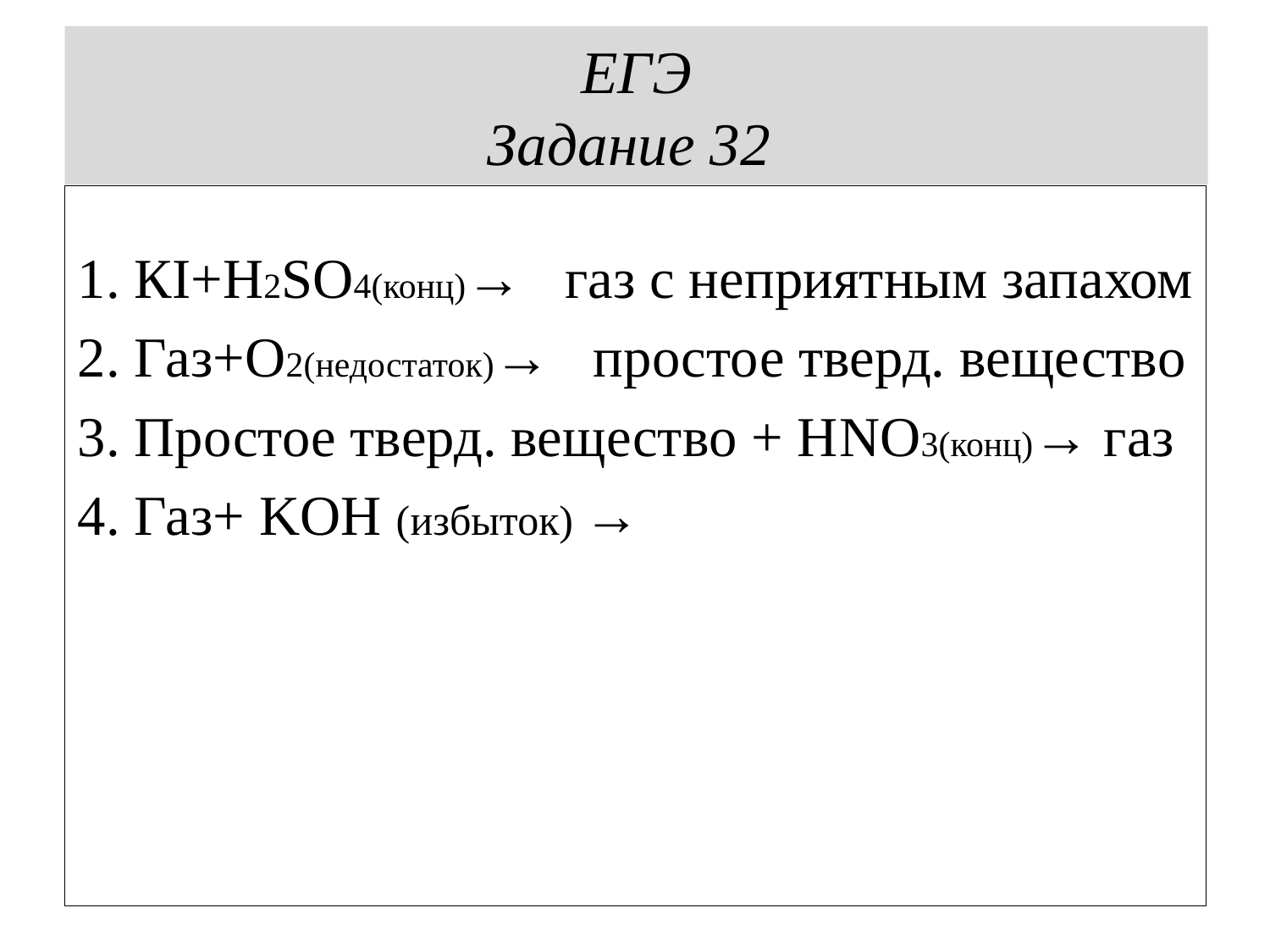

# ЕГЭ Задание 32

1. КI+H2SO4(конц)→   газ с неприятным запахом
2. Газ+О2(недостаток)→   простое тверд. вещество
3. Простое тверд. вещество + НNO3(конц)→ газ
4. Газ+ KOH (избыток) →